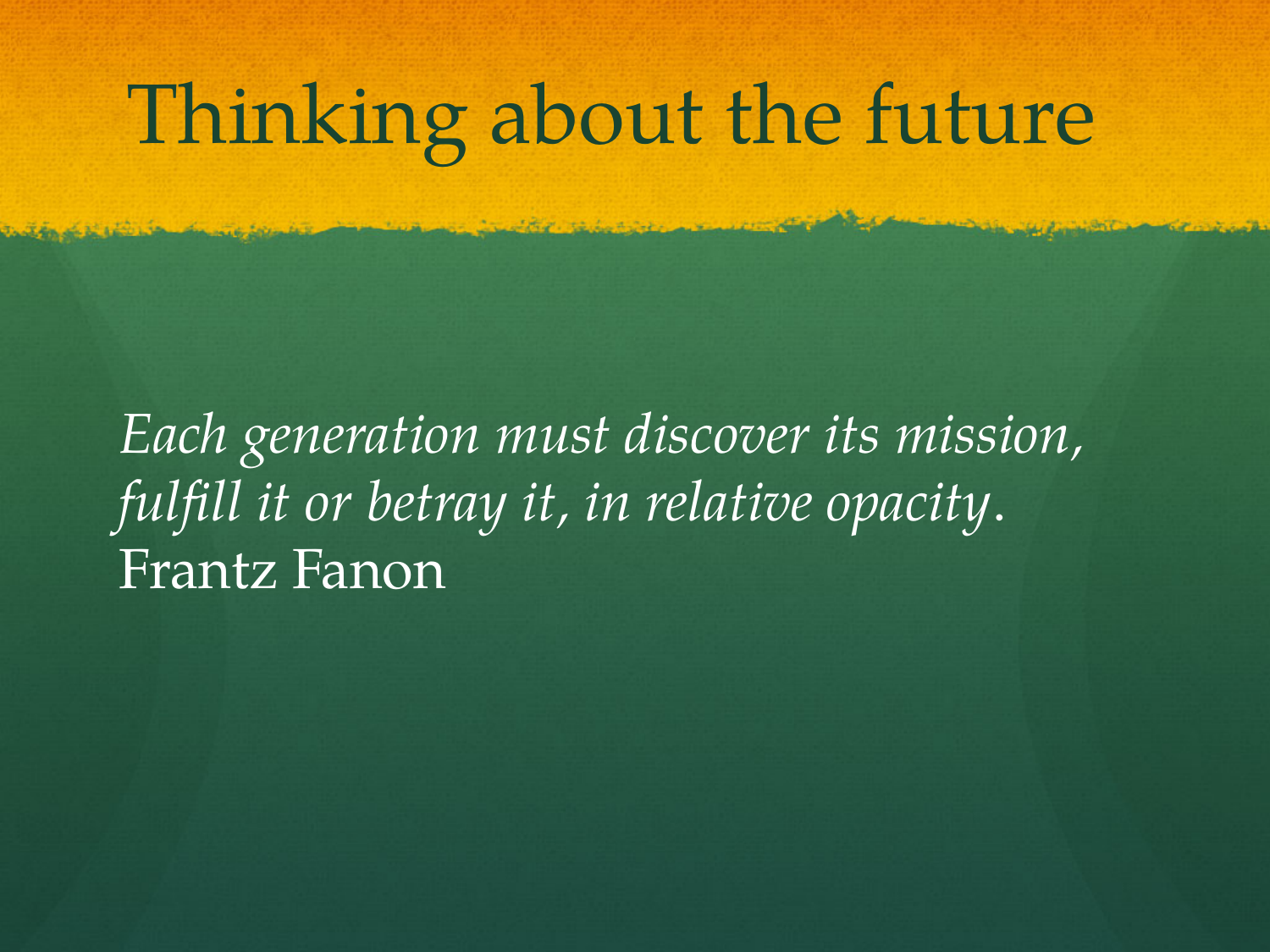

# Thinking about the future

Each generation must discover its mission, fulfill it or betray it, in relative opacity. Frantz Fanon